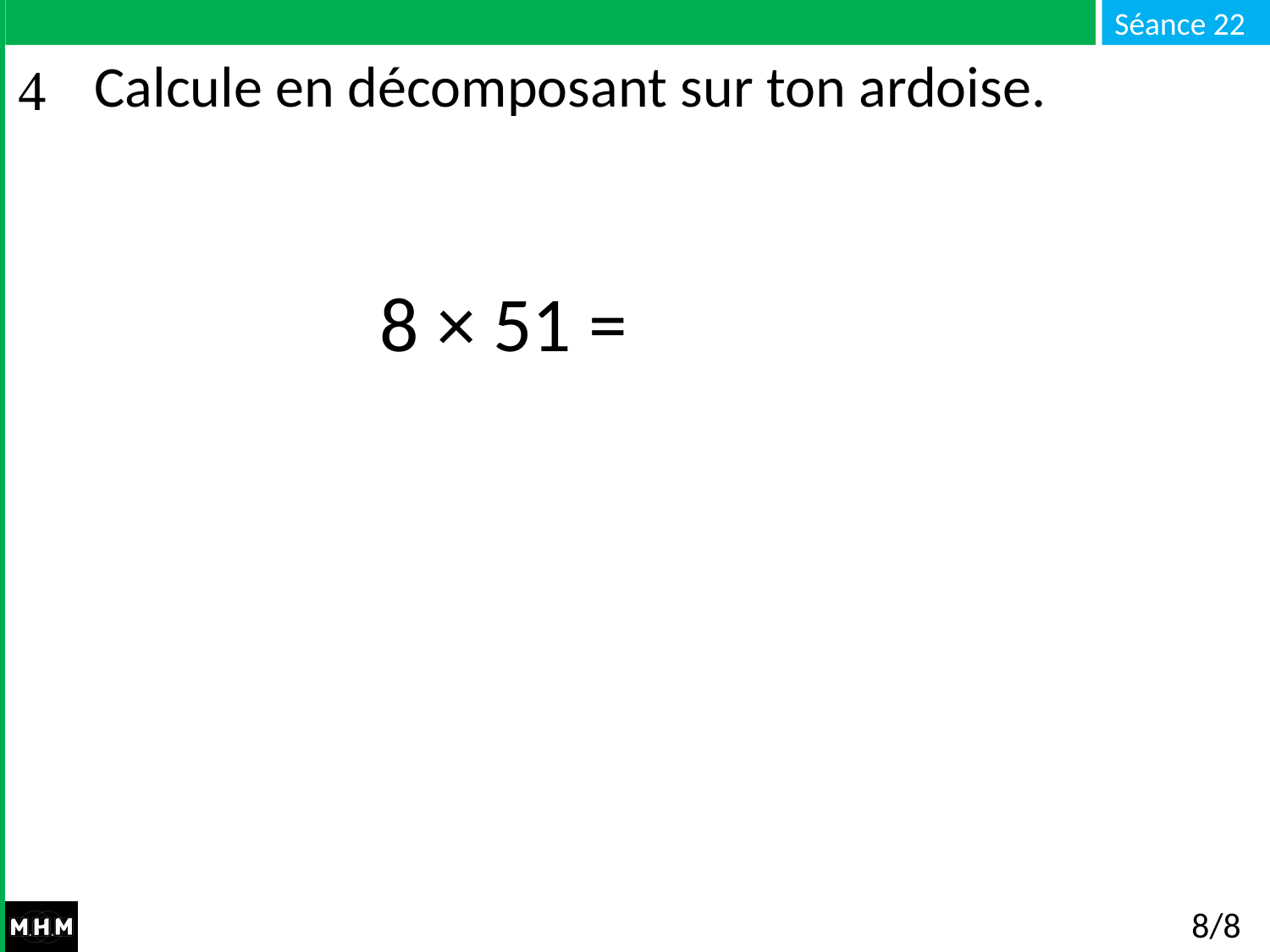

# Calcule en décomposant sur ton ardoise.
 8 × 51 =
8/8